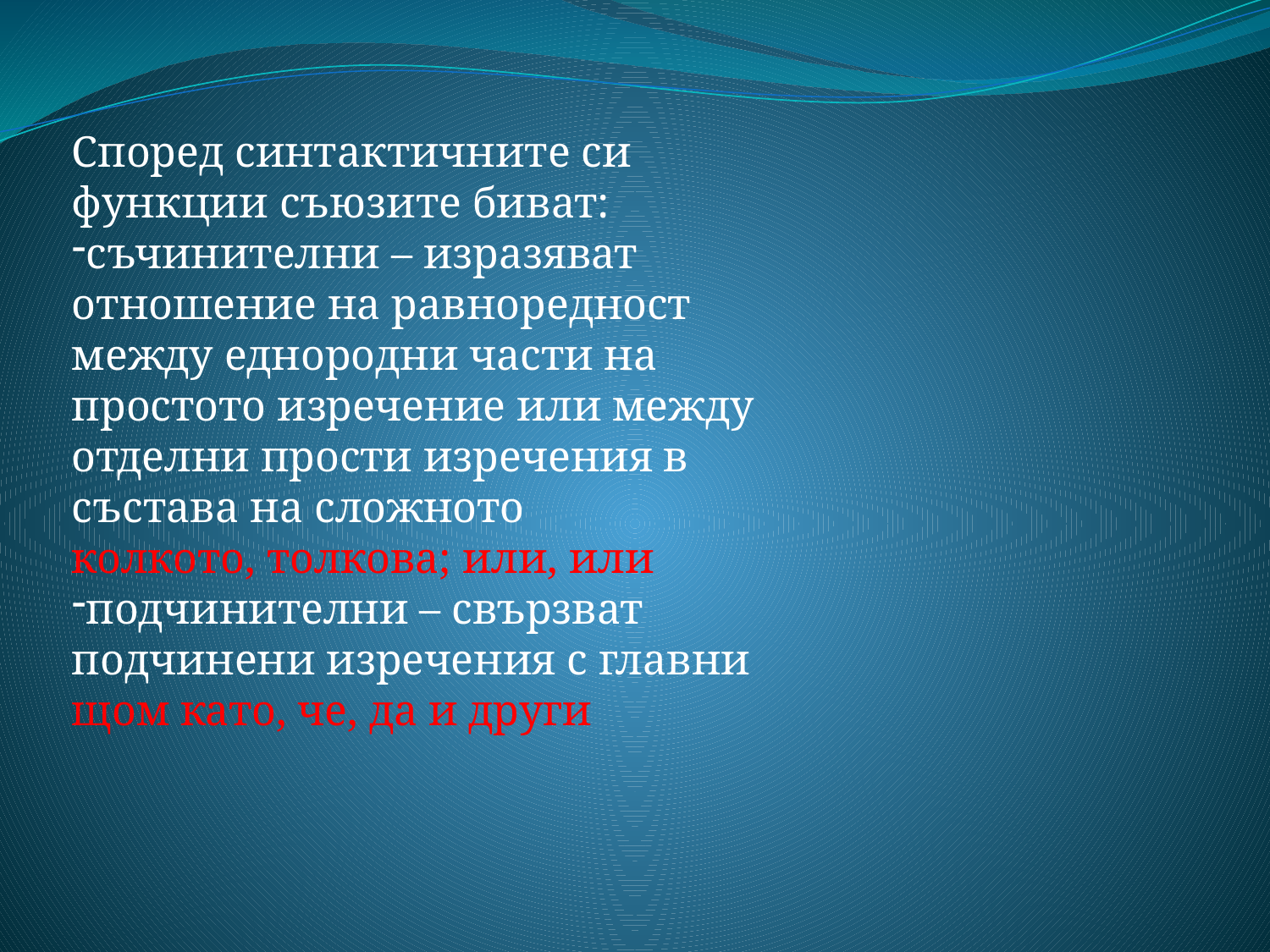

Според синтактичните си функции съюзите биват:
съчинителни – изразяват отношение на равноредност между еднородни части на простото изречение или между отделни прости изречения в състава на сложното
колкото, толкова; или, или
подчинителни – свързват подчинени изречения с главни
щом като, че, да и други